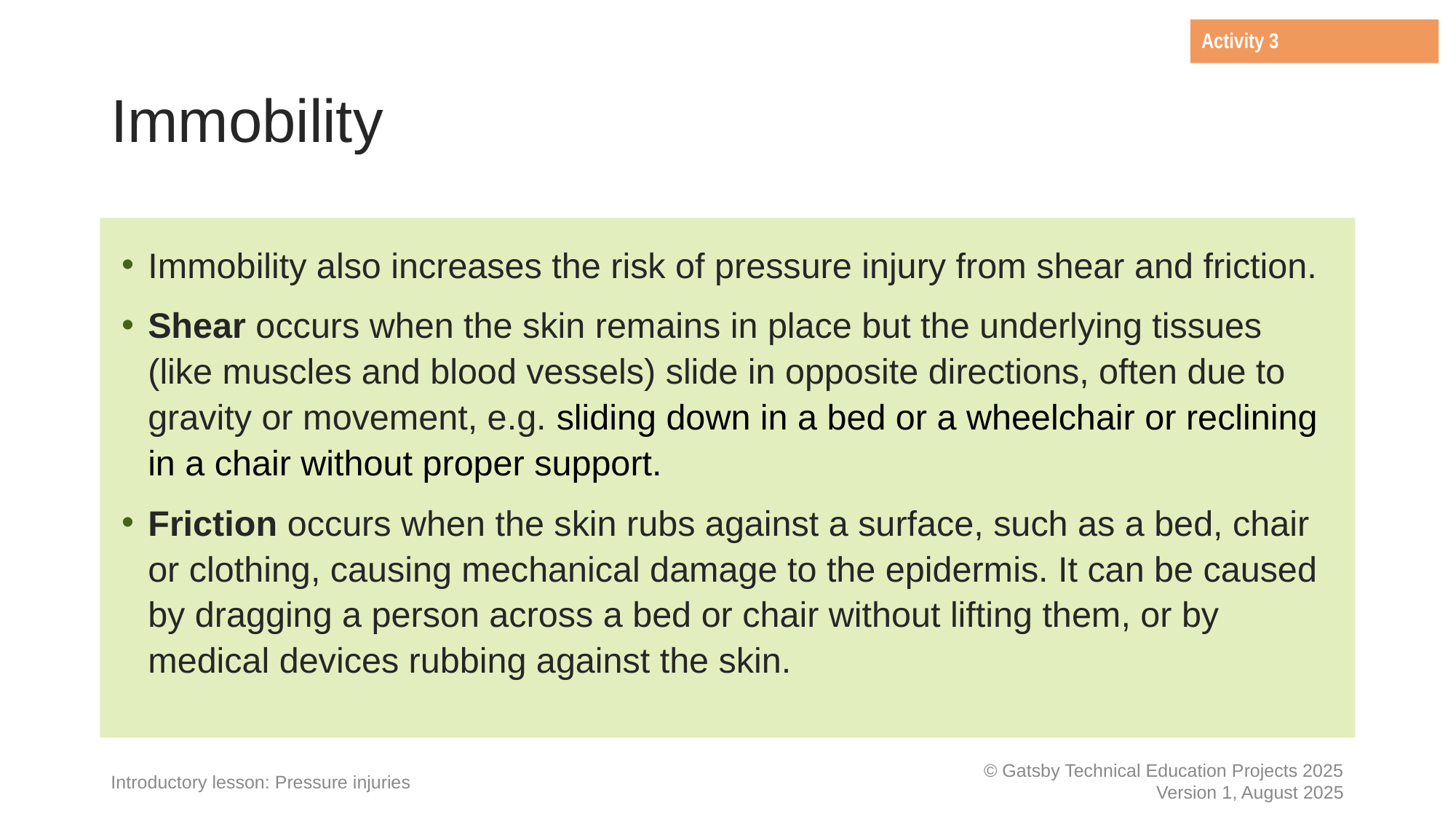

Activity 3
# Immobility
Immobility also increases the risk of pressure injury from shear and friction.
Shear occurs when the skin remains in place but the underlying tissues (like muscles and blood vessels) slide in opposite directions, often due to gravity or movement, e.g. sliding down in a bed or a wheelchair or reclining in a chair without proper support.
Friction occurs when the skin rubs against a surface, such as a bed, chair or clothing, causing mechanical damage to the epidermis. It can be caused by dragging a person across a bed or chair without lifting them, or by medical devices rubbing against the skin.

Introductory lesson: Pressure injuries